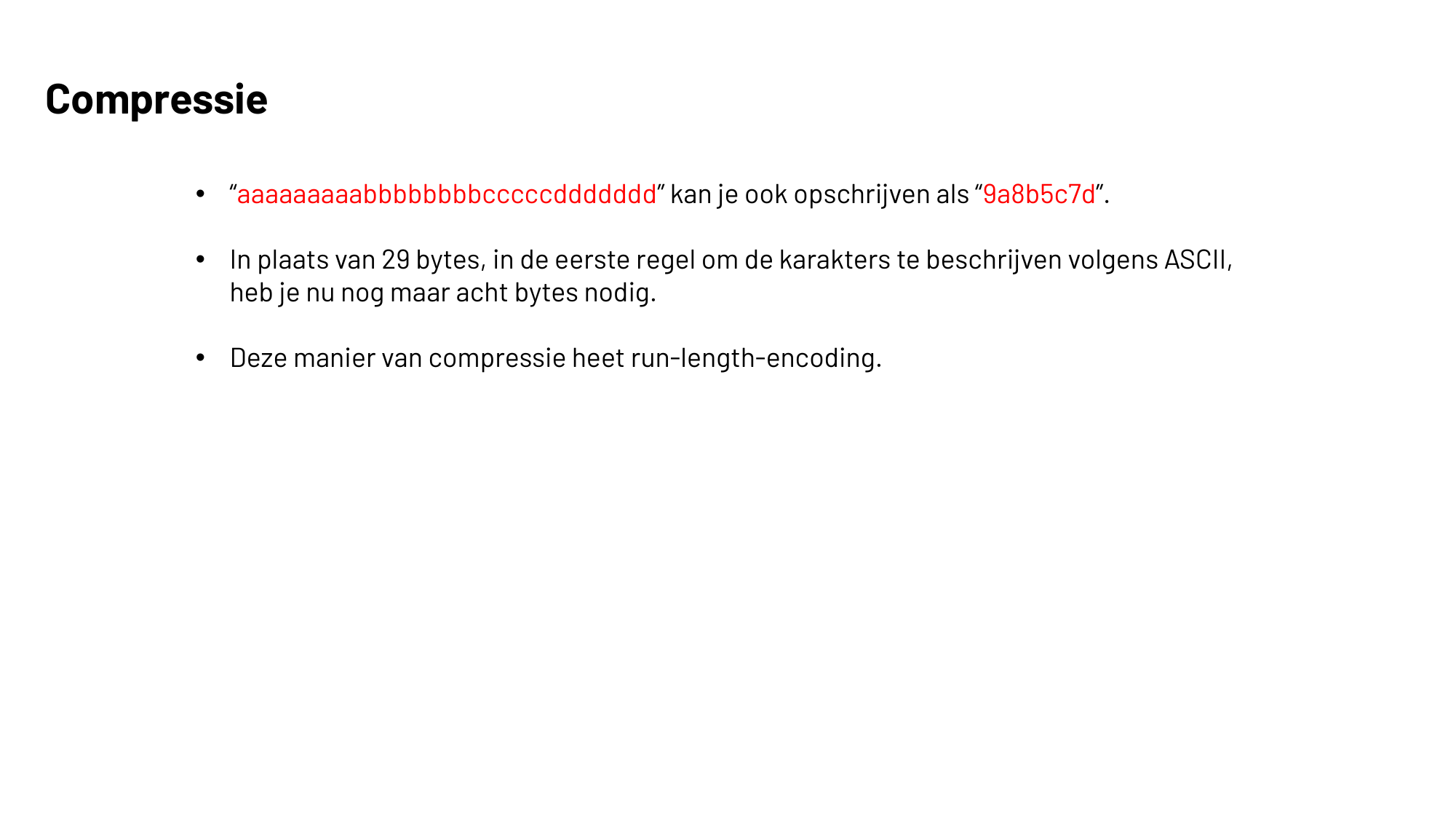

Compressie
“aaaaaaaaabbbbbbbbcccccddddddd” kan je ook opschrijven als “9a8b5c7d”.
In plaats van 29 bytes, in de eerste regel om de karakters te beschrijven volgens ASCII, heb je nu nog maar acht bytes nodig.
Deze manier van compressie heet run-length-encoding.